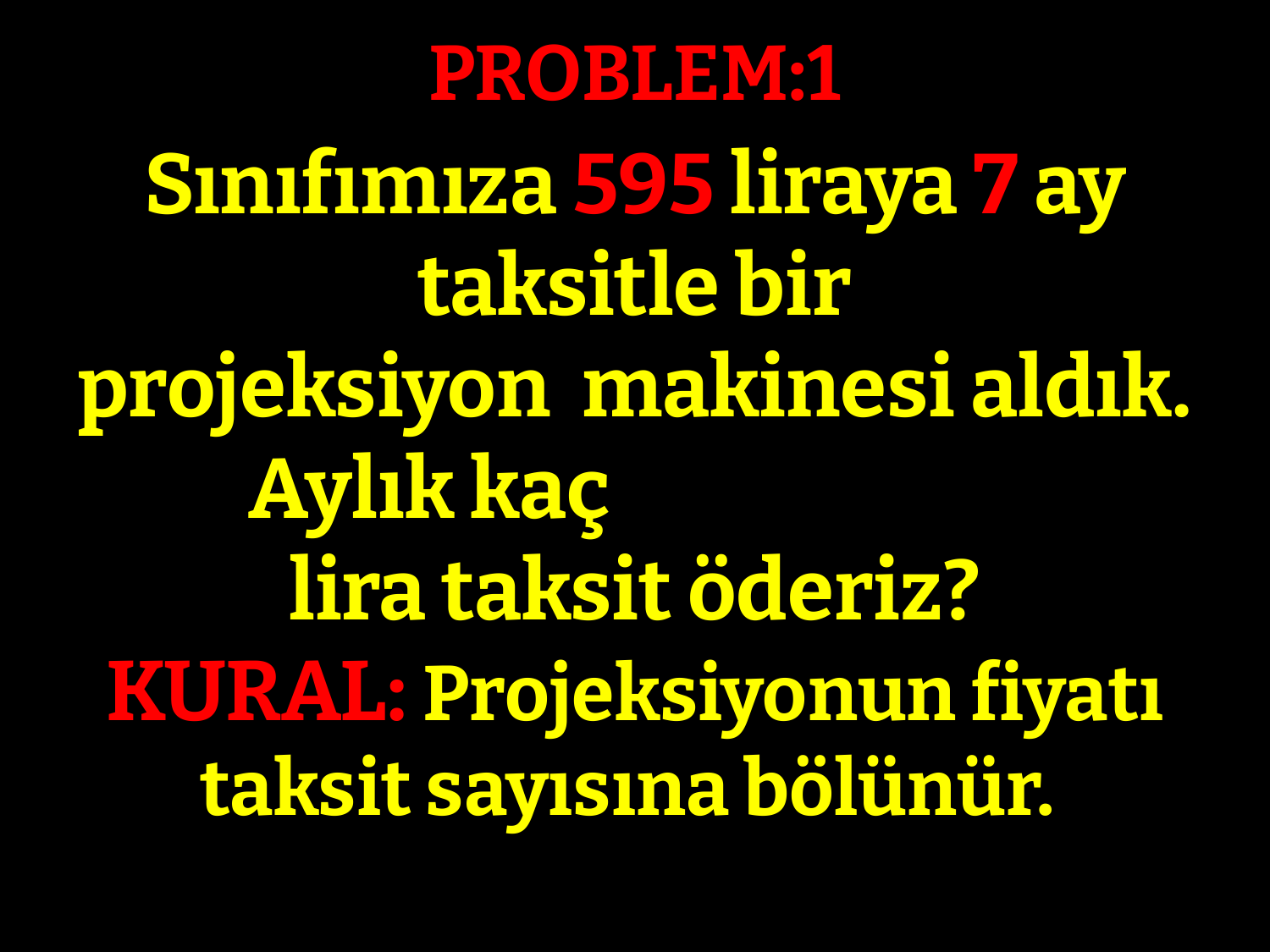

PROBLEM:1
Sınıfımıza 595 liraya 7 ay taksitle bir
projeksiyon  makinesi aldık. Aylık kaç
lira taksit öderiz?
#
KURAL: Projeksiyonun fiyatı taksit sayısına bölünür.